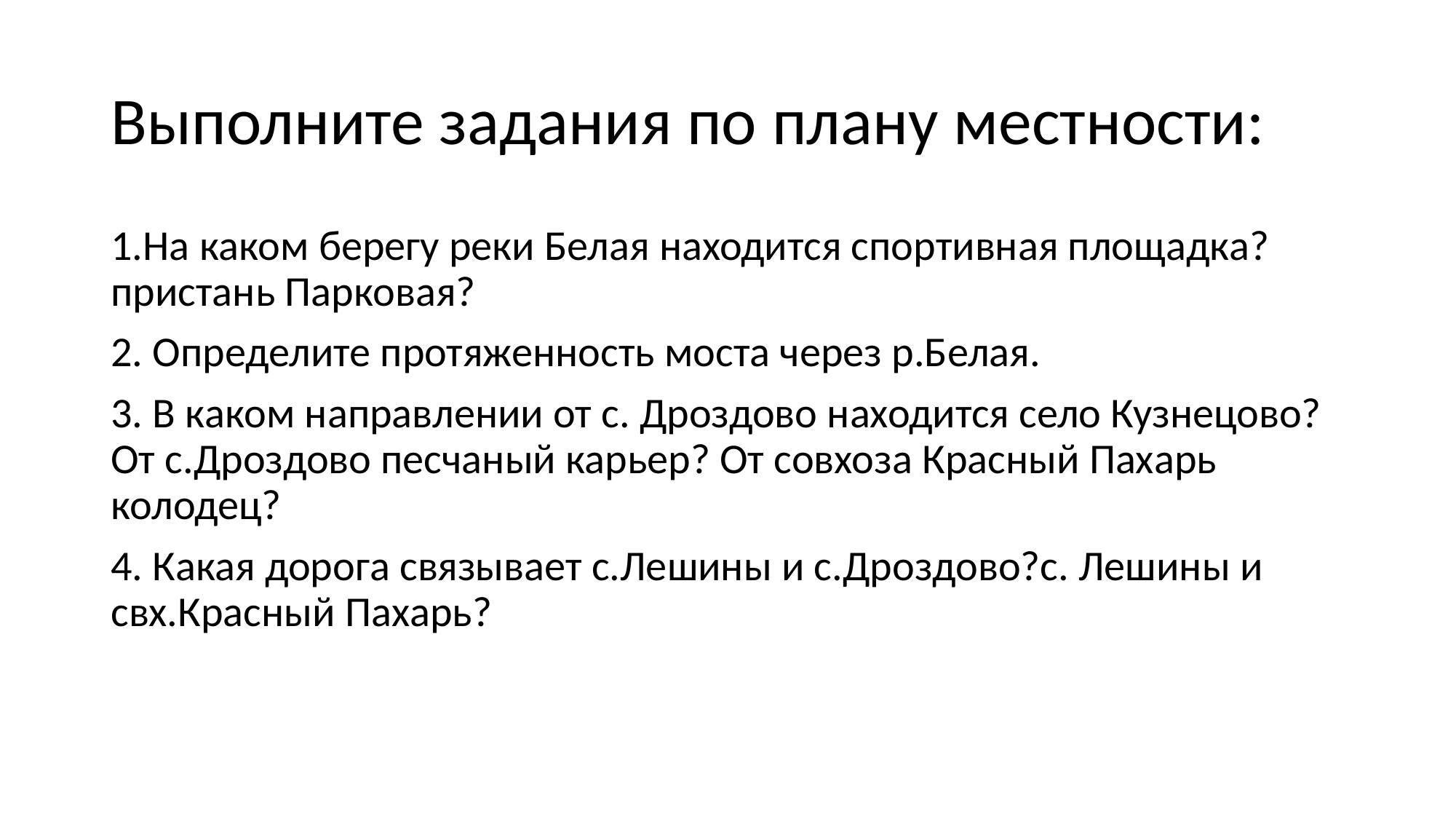

# Выполните задания по плану местности:
1.На каком берегу реки Белая находится спортивная площадка? пристань Парковая?
2. Определите протяженность моста через р.Белая.
3. В каком направлении от с. Дроздово находится село Кузнецово? От с.Дроздово песчаный карьер? От совхоза Красный Пахарь колодец?
4. Какая дорога связывает с.Лешины и с.Дроздово?с. Лешины и свх.Красный Пахарь?